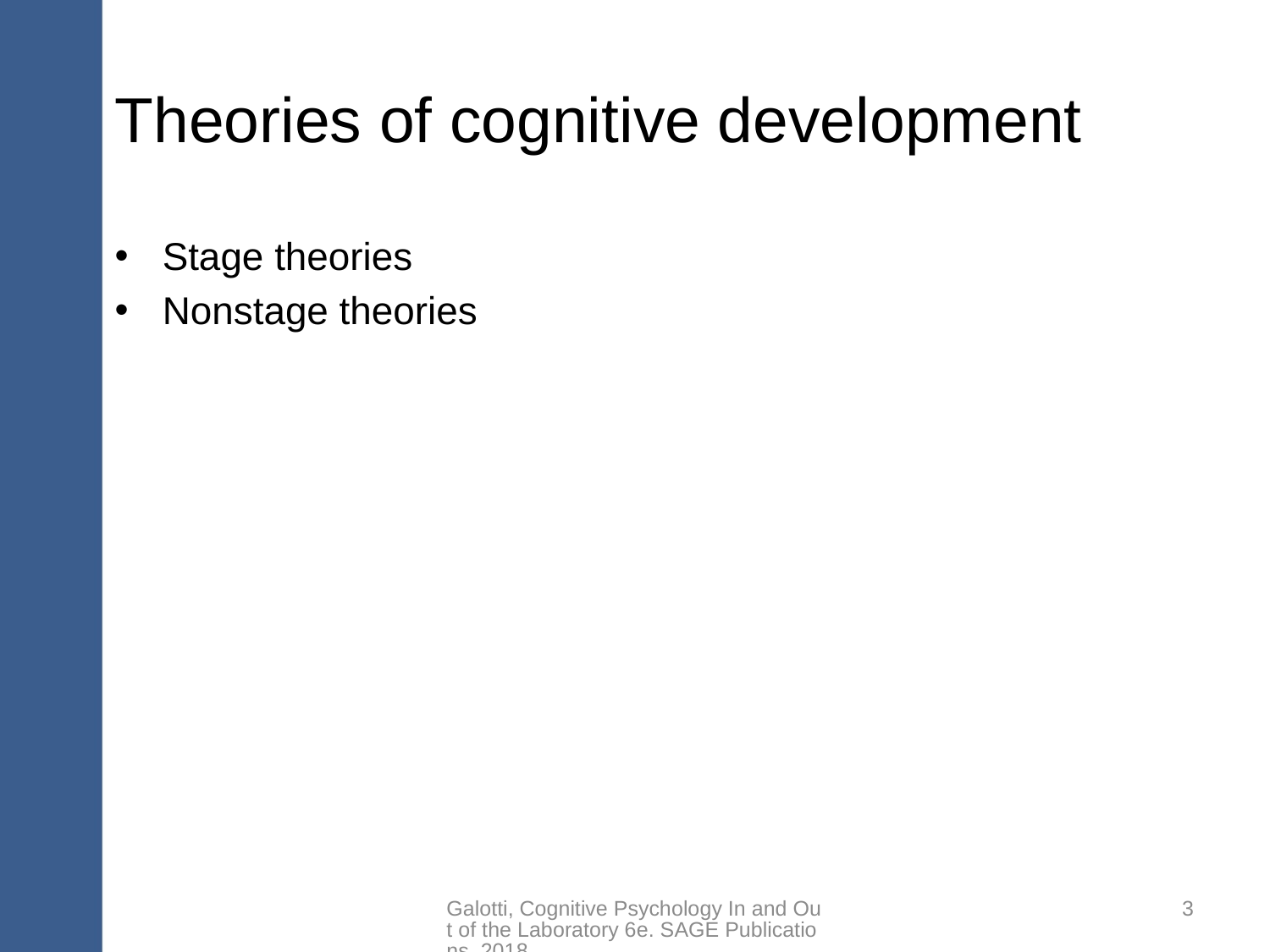

# Theories of cognitive development
Stage theories
Nonstage theories
Galotti, Cognitive Psychology In and Out of the Laboratory 6e. SAGE Publications, 2018.
3